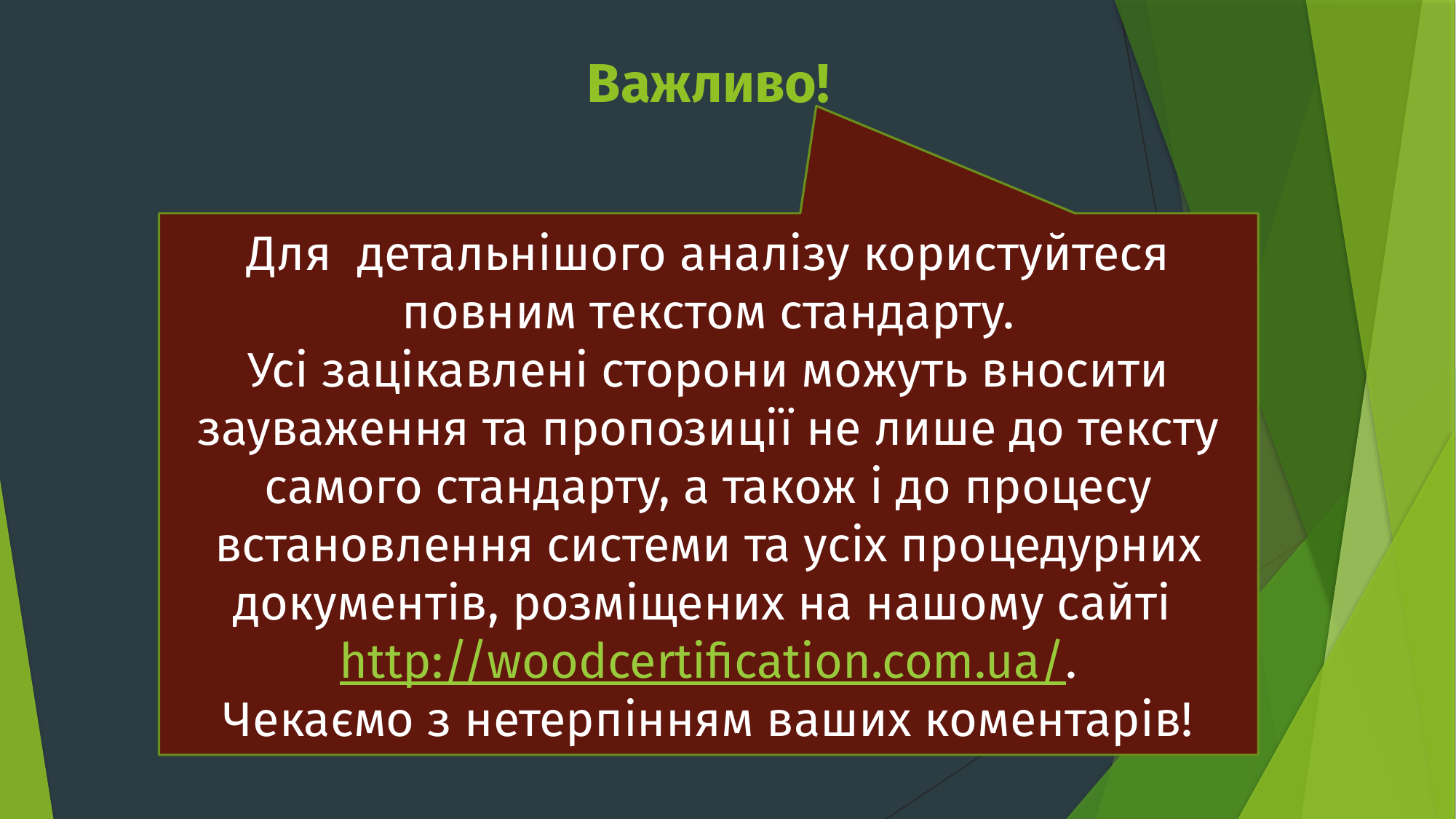

# Важливо!

Для  детальнішого аналізу користуйтеся повним текстом стандарту.
Усі зацікавлені сторони можуть вносити зауваження та пропозиції не лише до тексту самого стандарту, а також і до процесу встановлення системи та усіх процедурних документів, розміщених на нашому сайті http://woodcertification.com.ua/.
Чекаємо з нетерпінням ваших коментарів!